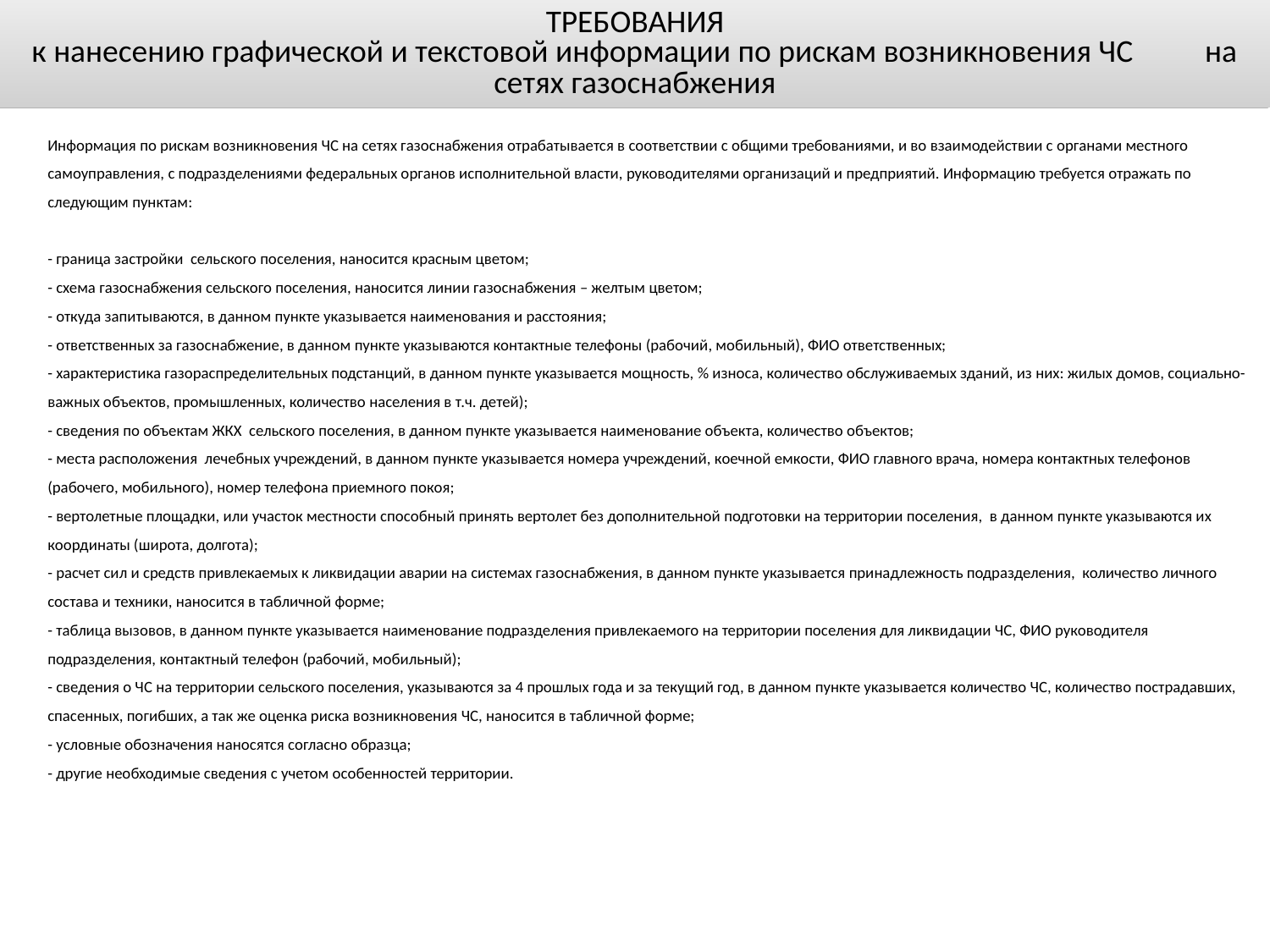

ТРЕБОВАНИЯ
к нанесению графической и текстовой информации по рискам возникновения ЧС          на сетях газоснабжения
Информация по рискам возникновения ЧС на сетях газоснабжения отрабатывается в соответствии с общими требованиями, и во взаимодействии с органами местного самоуправления, с подразделениями федеральных органов исполнительной власти, руководителями организаций и предприятий. Информацию требуется отражать по следующим пунктам:

- граница застройки  сельского поселения, наносится красным цветом;
- схема газоснабжения сельского поселения, наносится линии газоснабжения – желтым цветом;
- откуда запитываются, в данном пункте указывается наименования и расстояния;
- ответственных за газоснабжение, в данном пункте указываются контактные телефоны (рабочий, мобильный), ФИО ответственных;
- характеристика газораспределительных подстанций, в данном пункте указывается мощность, % износа, количество обслуживаемых зданий, из них: жилых домов, социально-важных объектов, промышленных, количество населения в т.ч. детей);
- сведения по объектам ЖКХ  сельского поселения, в данном пункте указывается наименование объекта, количество объектов;
- места расположения  лечебных учреждений, в данном пункте указывается номера учреждений, коечной емкости, ФИО главного врача, номера контактных телефонов (рабочего, мобильного), номер телефона приемного покоя;
- вертолетные площадки, или участок местности способный принять вертолет без дополнительной подготовки на территории поселения,  в данном пункте указываются их координаты (широта, долгота);
- расчет сил и средств привлекаемых к ликвидации аварии на системах газоснабжения, в данном пункте указывается принадлежность подразделения,  количество личного состава и техники, наносится в табличной форме;
- таблица вызовов, в данном пункте указывается наименование подразделения привлекаемого на территории поселения для ликвидации ЧС, ФИО руководителя подразделения, контактный телефон (рабочий, мобильный);
- сведения о ЧС на территории сельского поселения, указываются за 4 прошлых года и за текущий год, в данном пункте указывается количество ЧС, количество пострадавших, спасенных, погибших, а так же оценка риска возникновения ЧС, наносится в табличной форме;
- условные обозначения наносятся согласно образца;
- другие необходимые сведения с учетом особенностей территории.